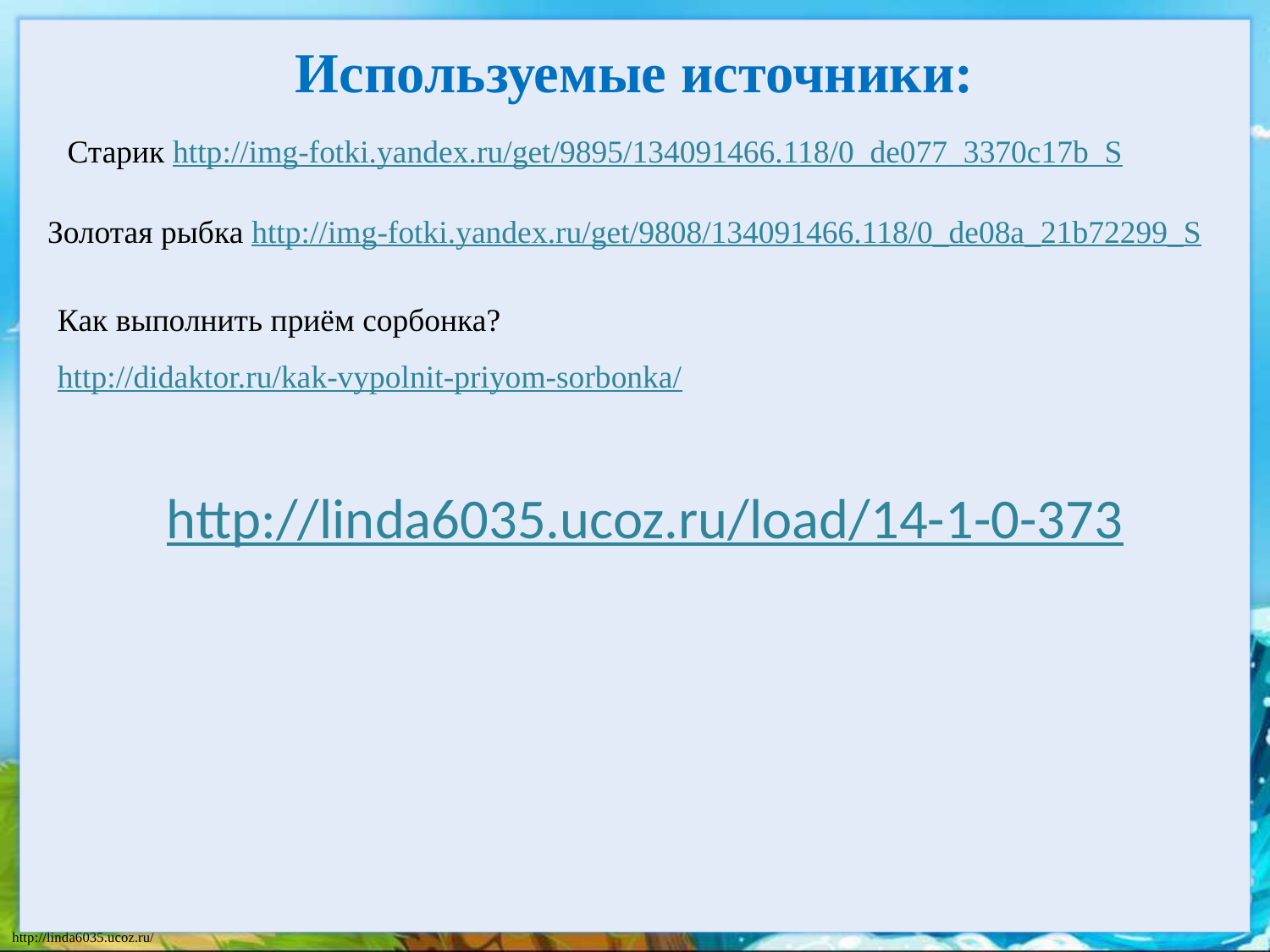

# Используемые источники:
Старик http://img-fotki.yandex.ru/get/9895/134091466.118/0_de077_3370c17b_S
Золотая рыбка http://img-fotki.yandex.ru/get/9808/134091466.118/0_de08a_21b72299_S

Как выполнить приём сорбонка?
http://didaktor.ru/kak-vypolnit-priyom-sorbonka/
http://linda6035.ucoz.ru/load/14-1-0-373